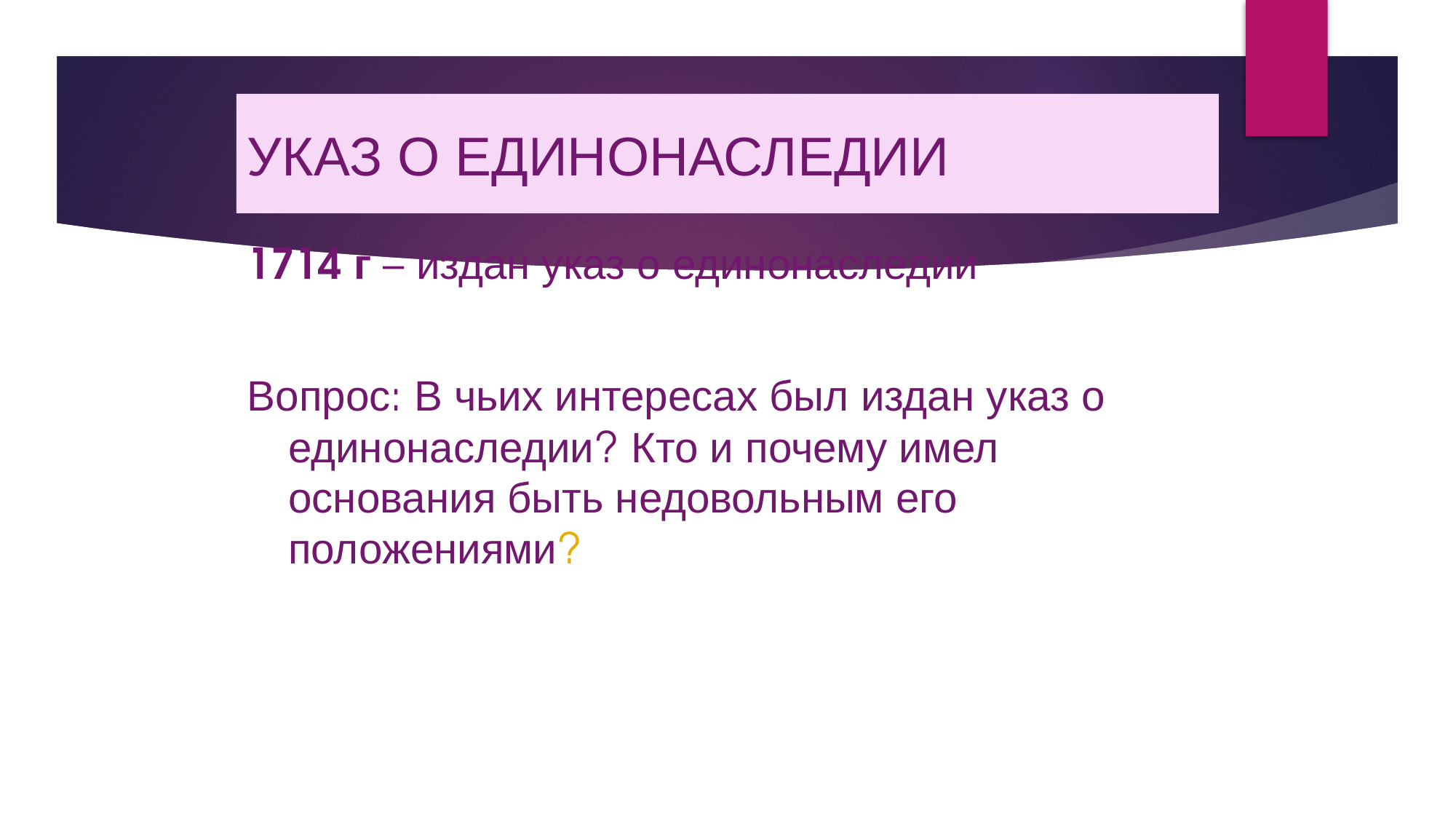

# УКАЗ О ЕДИНОНАСЛЕДИИ
1714 г – издан указ о единонаследии

Вопрос: В чьих интересах был издан указ о единонаследии? Кто и почему имел основания быть недовольным его положениями?